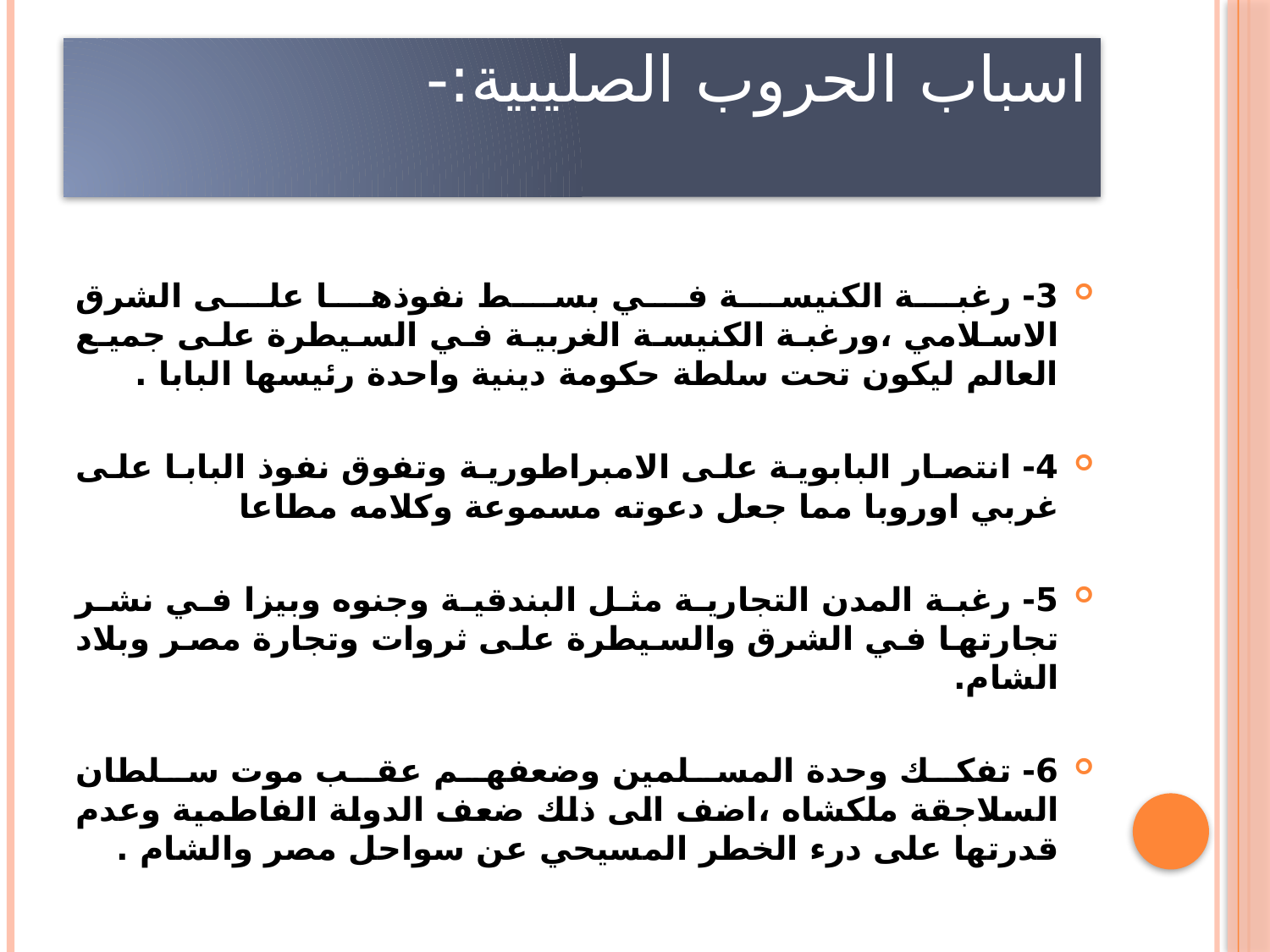

# اسباب الحروب الصليبية:-

3- رغبة الكنيسة في بسط نفوذها على الشرق الاسلامي ،ورغبة الكنيسة الغربية في السيطرة على جميع العالم ليكون تحت سلطة حكومة دينية واحدة رئيسها البابا .

4- انتصار البابوية على الامبراطورية وتفوق نفوذ البابا على غربي اوروبا مما جعل دعوته مسموعة وكلامه مطاعا

5- رغبة المدن التجارية مثل البندقية وجنوه وبيزا في نشر تجارتها في الشرق والسيطرة على ثروات وتجارة مصر وبلاد الشام.

6- تفكك وحدة المسلمين وضعفهم عقب موت سلطان السلاجقة ملكشاه ،اضف الى ذلك ضعف الدولة الفاطمية وعدم قدرتها على درء الخطر المسيحي عن سواحل مصر والشام .